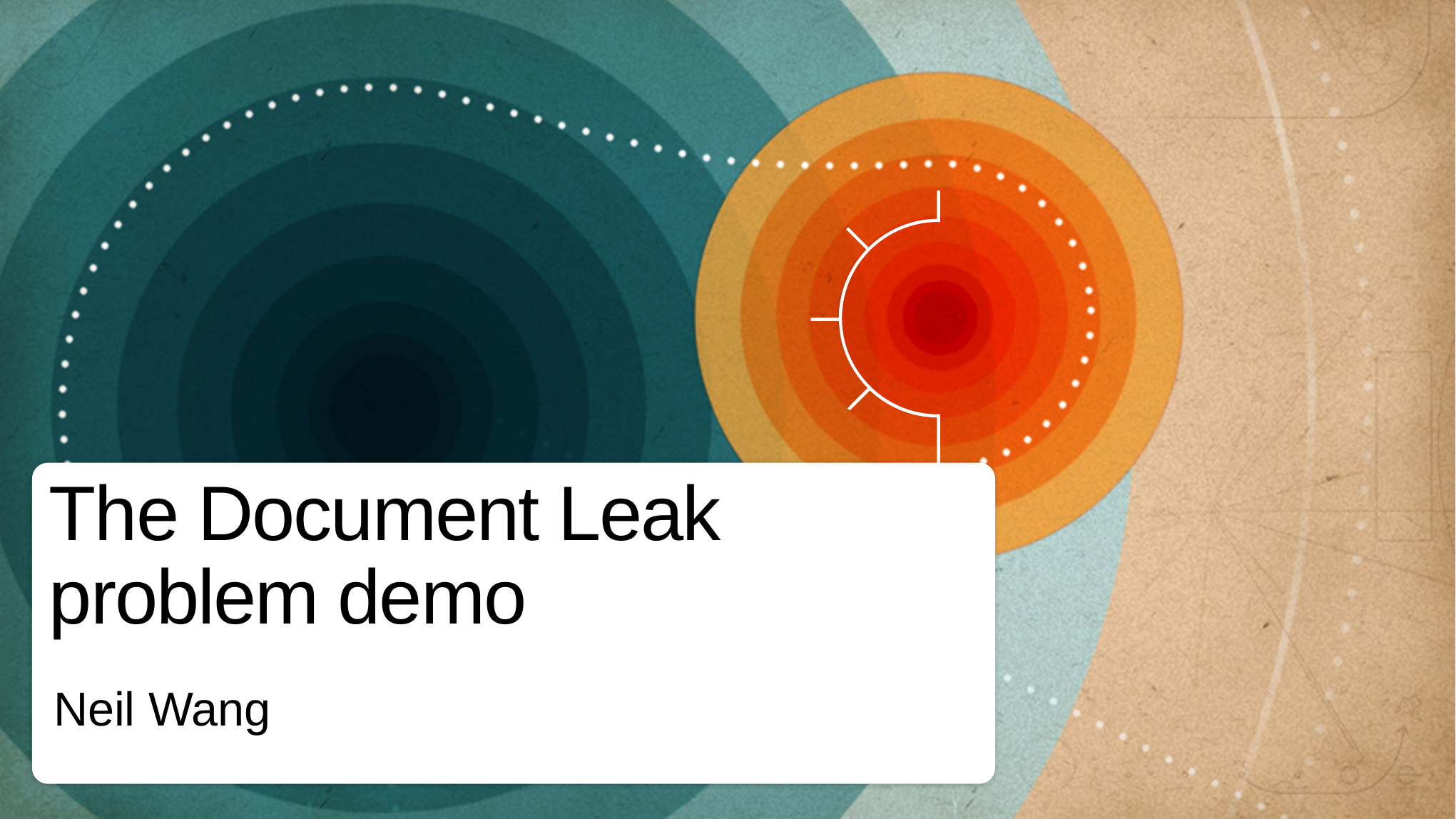

# The Document Leak problem demo
Neil Wang